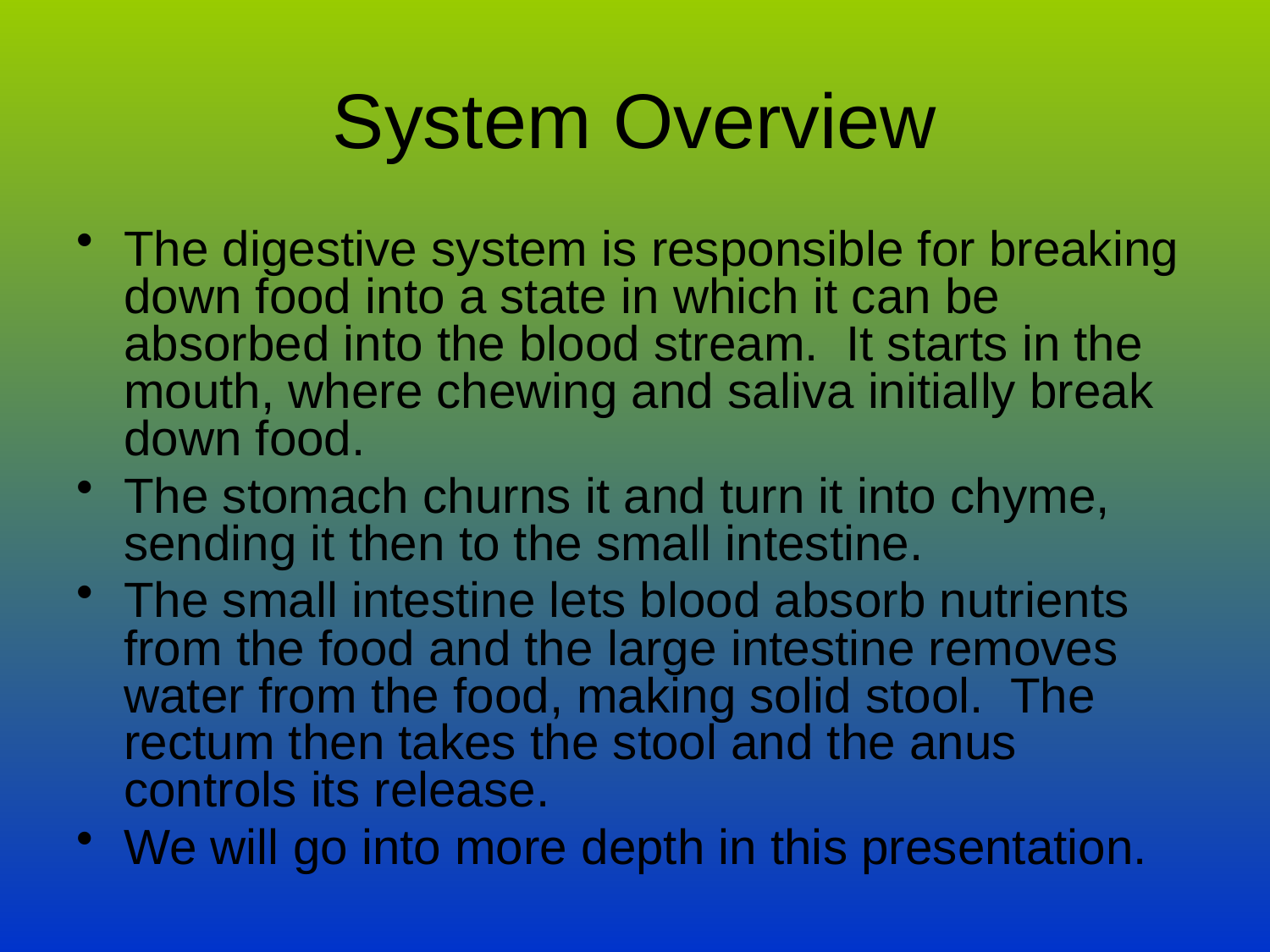

# System Overview
The digestive system is responsible for breaking down food into a state in which it can be absorbed into the blood stream.  It starts in the mouth, where chewing and saliva initially break down food.
The stomach churns it and turn it into chyme, sending it then to the small intestine.
The small intestine lets blood absorb nutrients from the food and the large intestine removes water from the food, making solid stool.  The rectum then takes the stool and the anus controls its release.
We will go into more depth in this presentation.